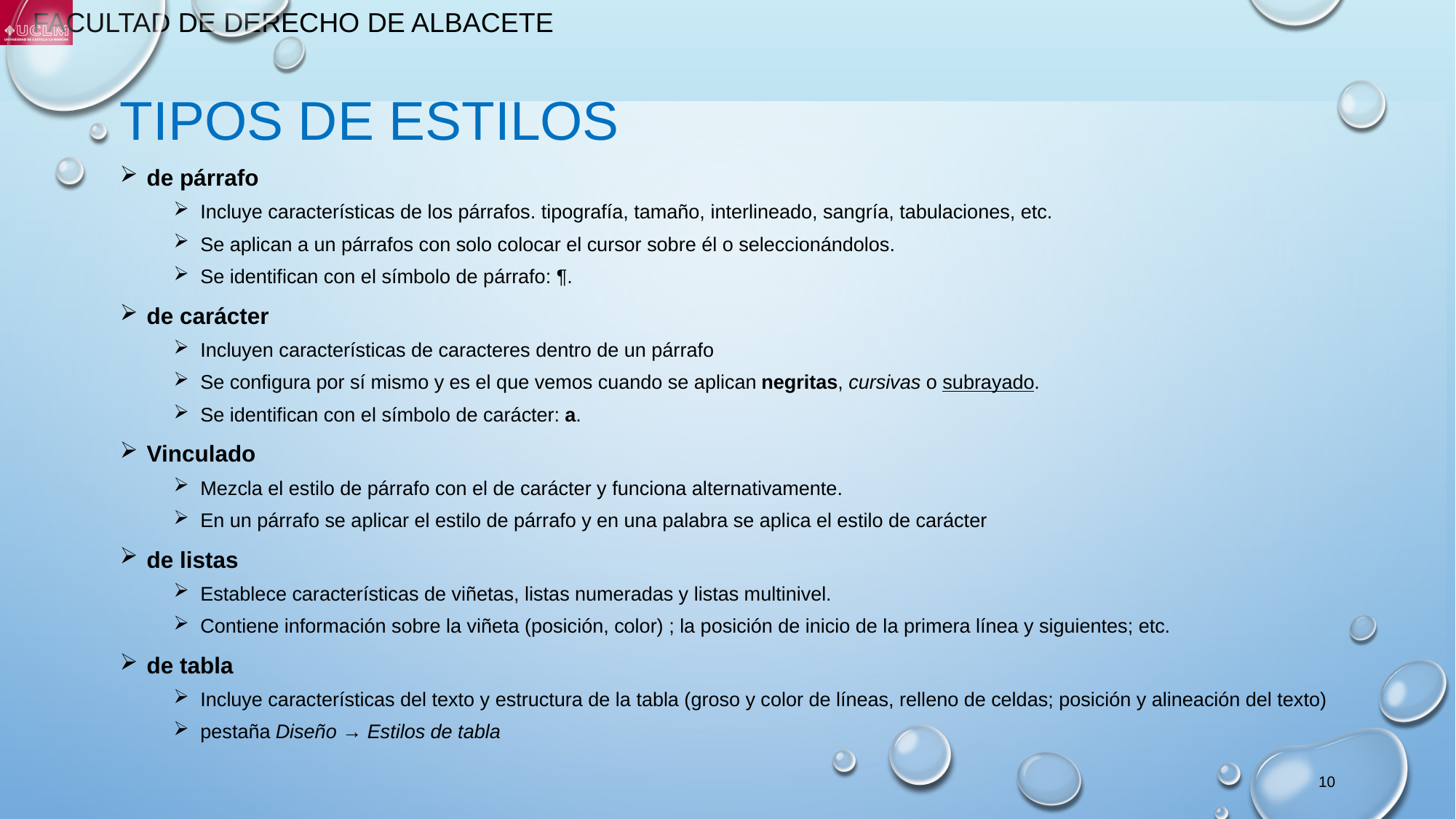

# Tipos de estilos
de párrafo
Incluye características de los párrafos. tipografía, tamaño, interlineado, sangría, tabulaciones, etc.
Se aplican a un párrafos con solo colocar el cursor sobre él o seleccionándolos.
Se identifican con el símbolo de párrafo: ¶.
de carácter
Incluyen características de caracteres dentro de un párrafo
Se configura por sí mismo y es el que vemos cuando se aplican negritas, cursivas o subrayado.
Se identifican con el símbolo de carácter: a.
Vinculado
Mezcla el estilo de párrafo con el de carácter y funciona alternativamente.
En un párrafo se aplicar el estilo de párrafo y en una palabra se aplica el estilo de carácter
de listas
Establece características de viñetas, listas numeradas y listas multinivel.
Contiene información sobre la viñeta (posición, color) ; la posición de inicio de la primera línea y siguientes; etc.
de tabla
Incluye características del texto y estructura de la tabla (groso y color de líneas, relleno de celdas; posición y alineación del texto)
pestaña Diseño → Estilos de tabla
10